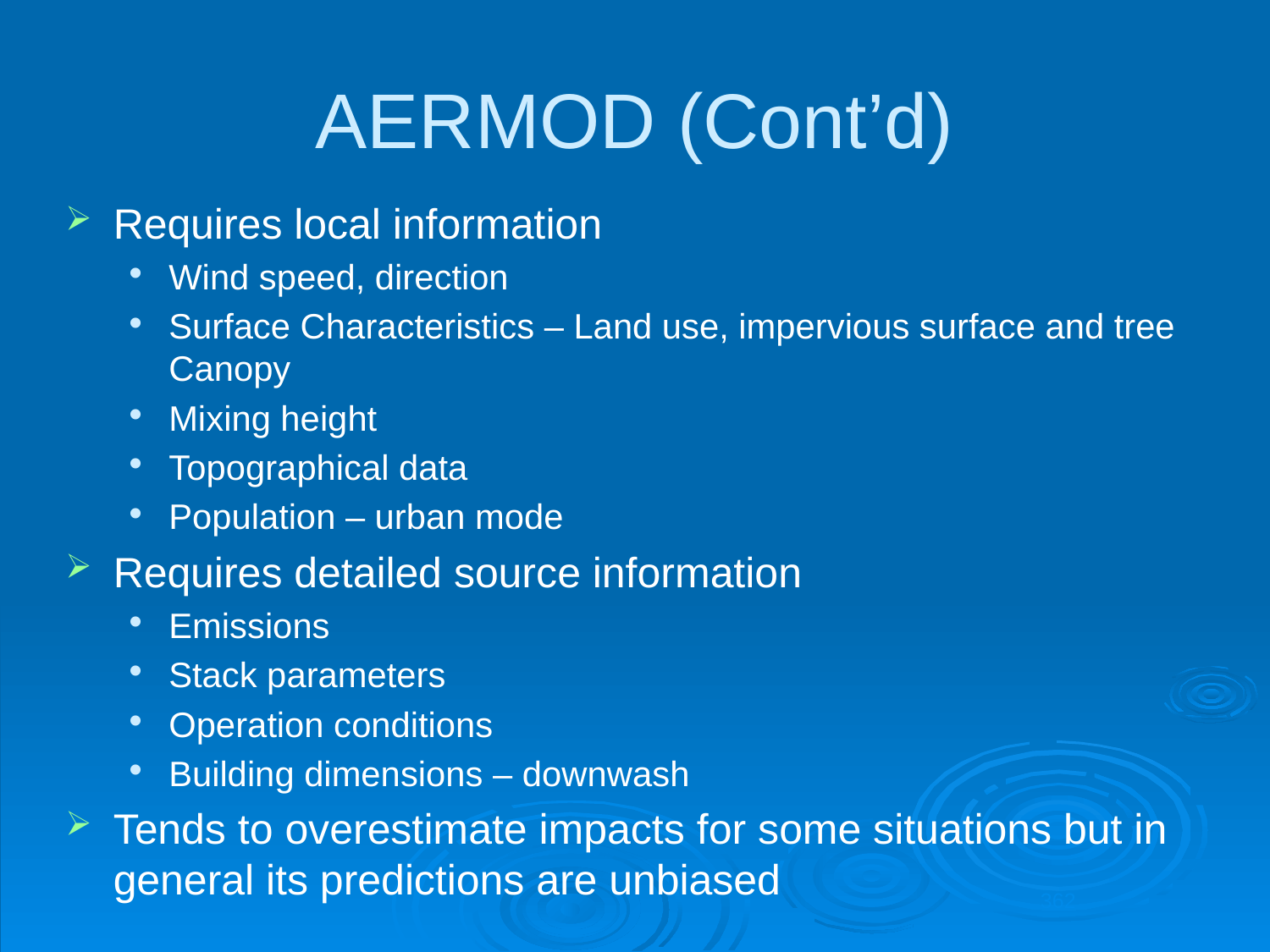

# AERMOD (Cont’d)
Requires local information
Wind speed, direction
Surface Characteristics – Land use, impervious surface and tree Canopy
Mixing height
Topographical data
Population – urban mode
Requires detailed source information
Emissions
Stack parameters
Operation conditions
Building dimensions – downwash
Tends to overestimate impacts for some situations but in general its predictions are unbiased
362